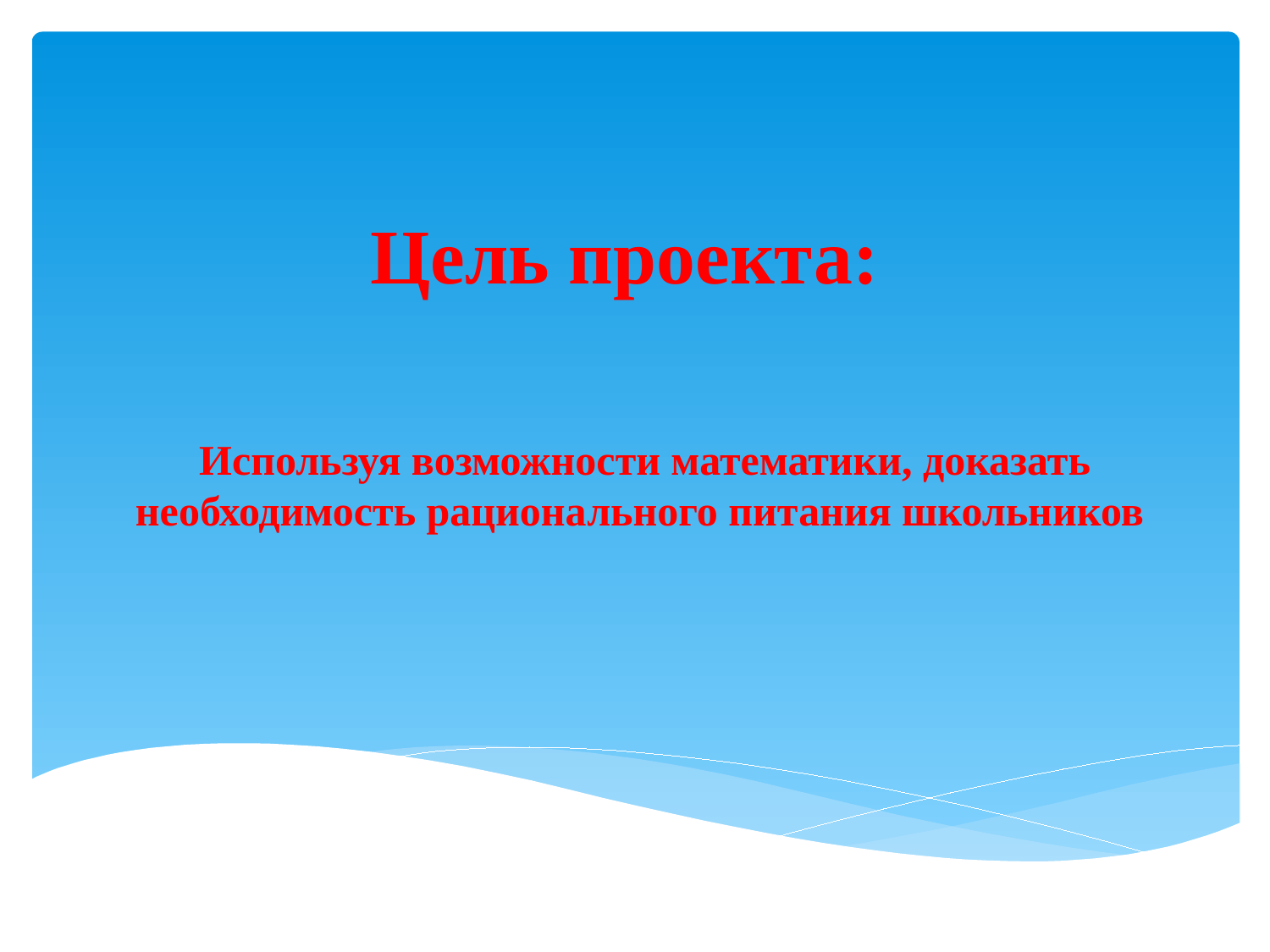

# Цель проекта:
Используя возможности математики, доказать необходимость рационального питания школьников